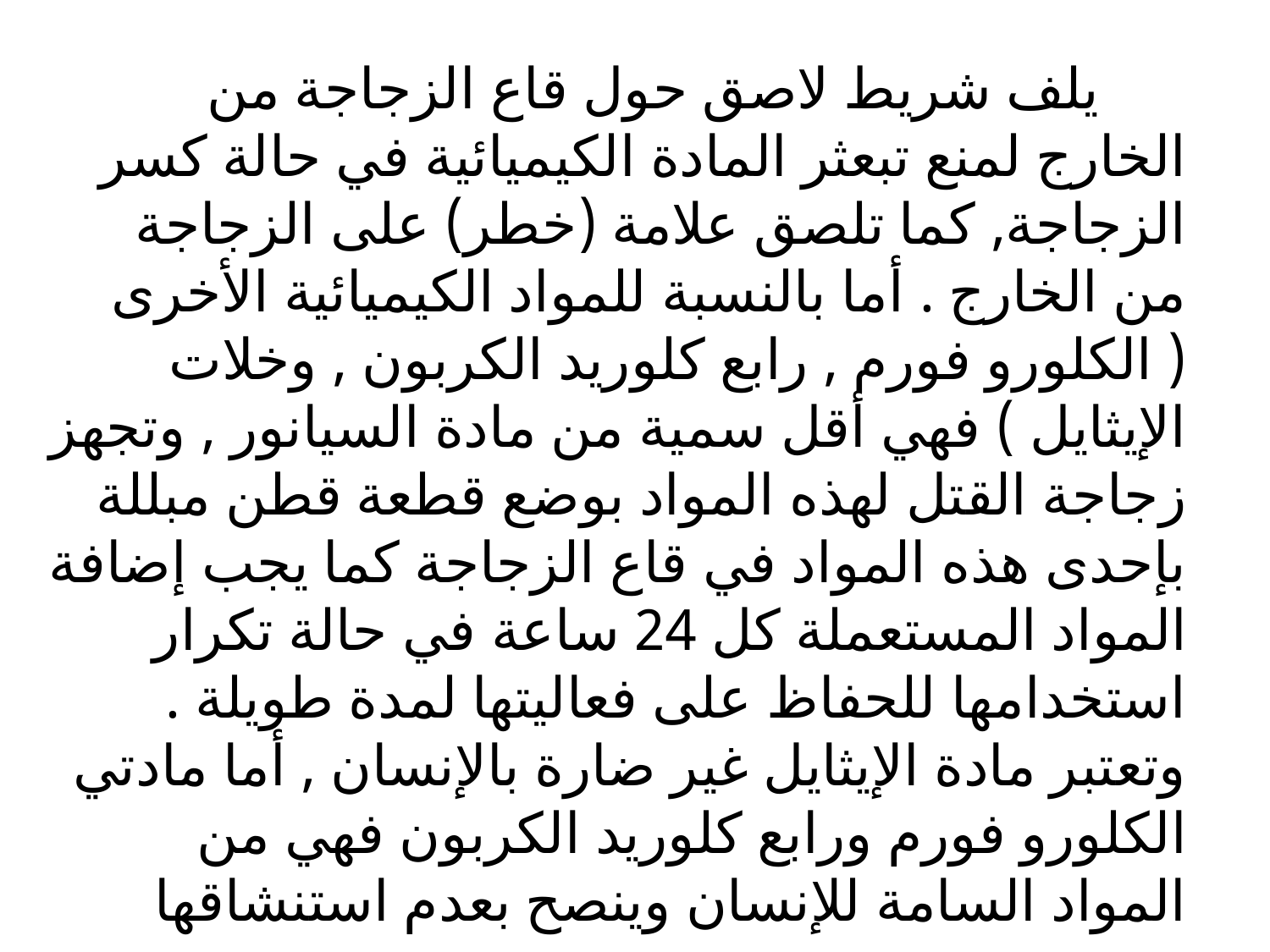

يلف شريط لاصق حول قاع الزجاجة من الخارج لمنع تبعثر المادة الكيميائية في حالة كسر الزجاجة, كما تلصق علامة (خطر) على الزجاجة من الخارج . أما بالنسبة للمواد الكيميائية الأخرى ( الكلورو فورم , رابع كلوريد الكربون , وخلات الإيثايل ) فهي أقل سمية من مادة السيانور , وتجهز زجاجة القتل لهذه المواد بوضع قطعة قطن مبللة بإحدى هذه المواد في قاع الزجاجة كما يجب إضافة المواد المستعملة كل 24 ساعة في حالة تكرار استخدامها للحفاظ على فعاليتها لمدة طويلة . وتعتبر مادة الإيثايل غير ضارة بالإنسان , أما مادتي الكلورو فورم ورابع كلوريد الكربون فهي من المواد السامة للإنسان وينصح بعدم استنشاقها